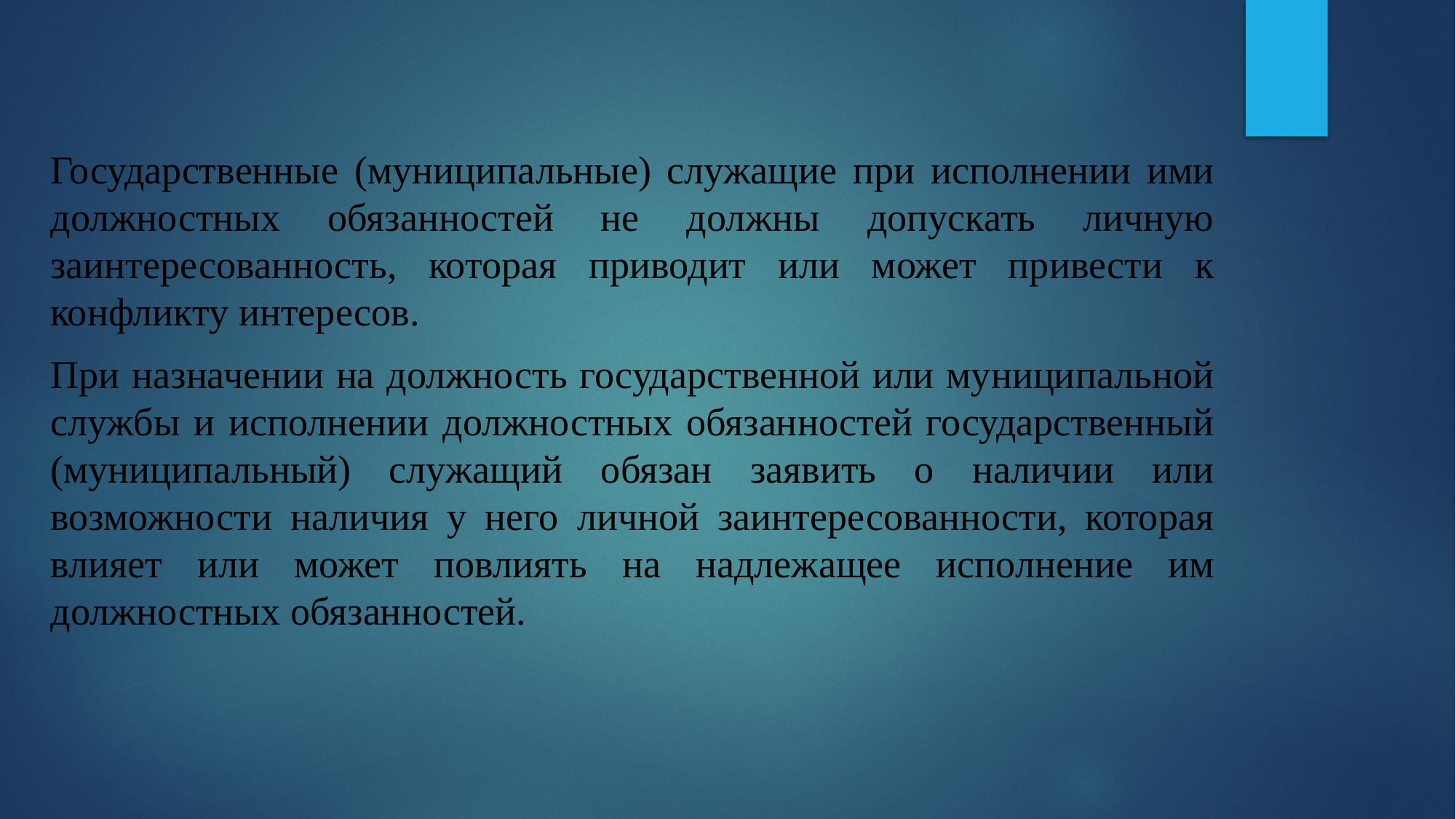

Государственные (муниципальные) служащие при исполнении ими должностных обязанностей не должны допускать личную заинтересованность, которая приводит или может привести к конфликту интересов.
При назначении на должность государственной или муниципальной службы и исполнении должностных обязанностей государственный (муниципальный) служащий обязан заявить о наличии или возможности наличия у него личной заинтересованности, которая влияет или может повлиять на надлежащее исполнение им должностных обязанностей.